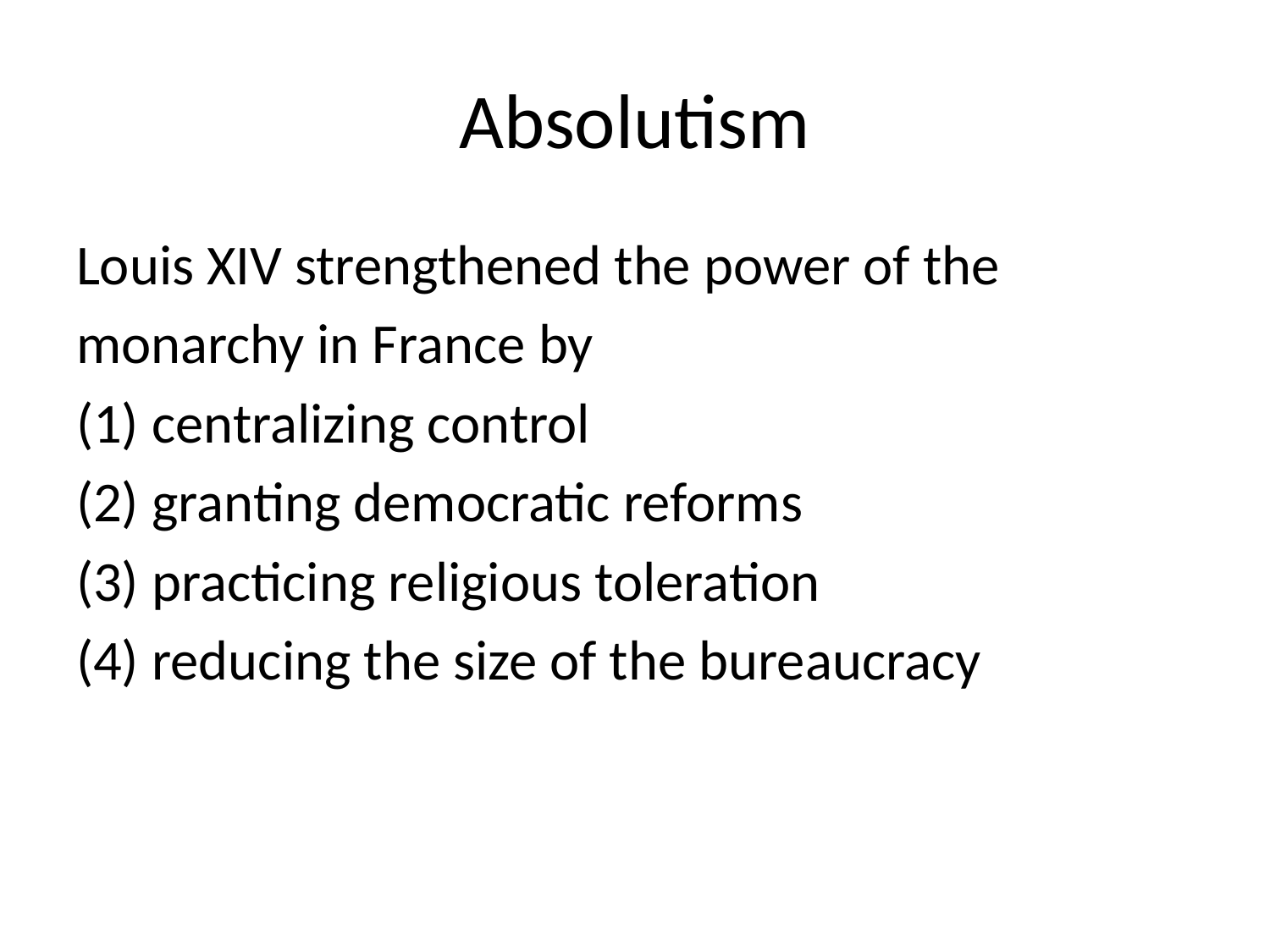

# Absolutism
Louis XIV strengthened the power of the
monarchy in France by
(1) centralizing control
(2) granting democratic reforms
(3) practicing religious toleration
(4) reducing the size of the bureaucracy